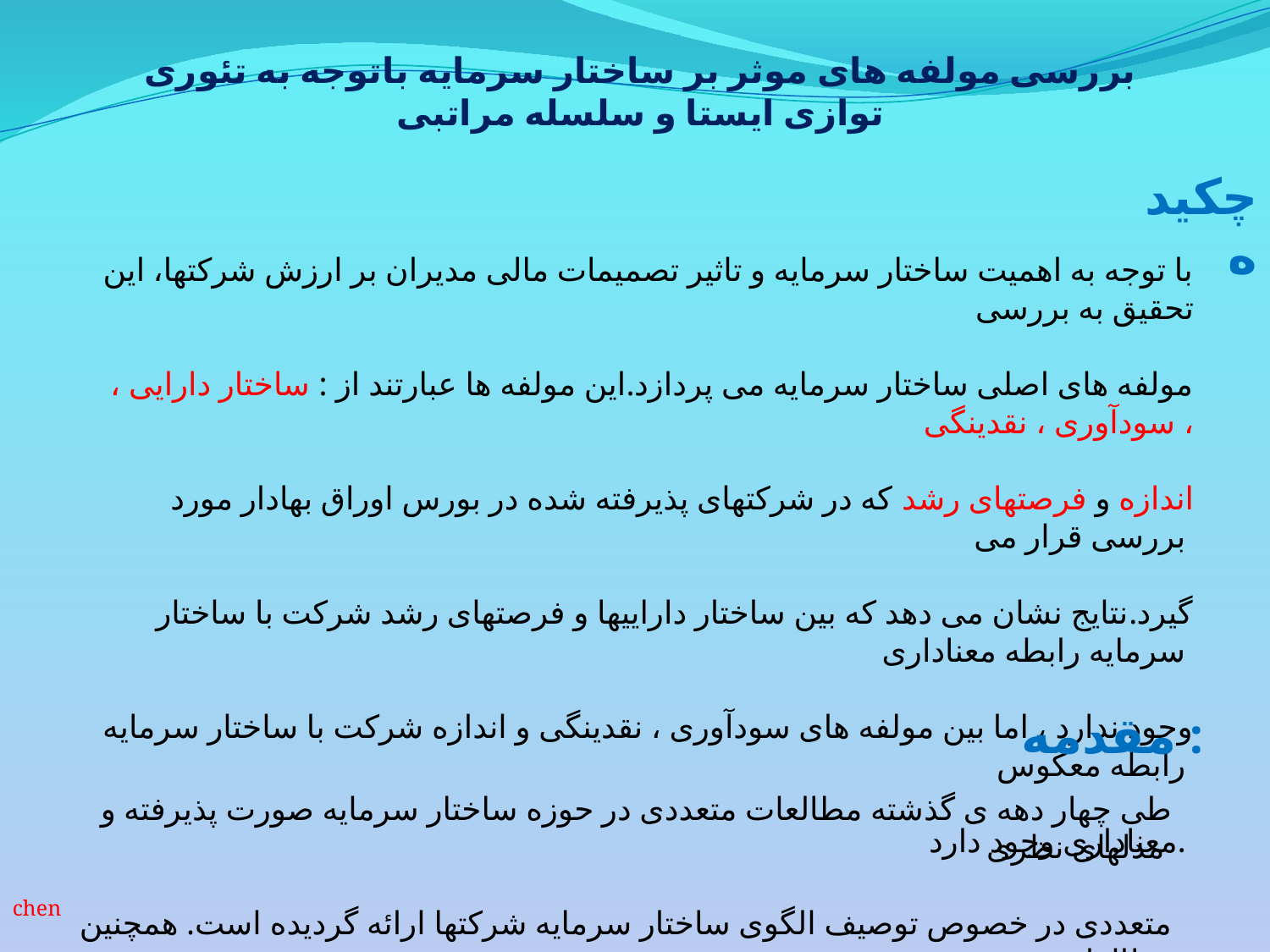

بررسی مولفه های موثر بر ساختار سرمایه باتوجه به تئوری توازی ایستا و سلسله مراتبی
چکیده
با توجه به اهمیت ساختار سرمایه و تاثیر تصمیمات مالی مدیران بر ارزش شرکتها، این تحقیق به بررسی

 مولفه های اصلی ساختار سرمایه می پردازد.این مولفه ها عبارتند از : ساختار دارایی ، سودآوری ، نقدینگی ،

 اندازه و فرصتهای رشد که در شرکتهای پذیرفته شده در بورس اوراق بهادار مورد بررسی قرار می

گیرد.نتایج نشان می دهد که بین ساختار داراییها و فرصتهای رشد شرکت با ساختار سرمایه رابطه معناداری

وجود ندارد ، اما بین مولفه های سودآوری ، نقدینگی و اندازه شرکت با ساختار سرمایه رابطه معکوس

معناداری وجود دارد.
مقدمه :
طی چهار دهه ی گذشته مطالعات متعددی در حوزه ساختار سرمایه صورت پذیرفته و مدلهای نظری

متعددی در خصوص توصیف الگوی ساختار سرمایه شرکتها ارائه گردیده است. همچنین مطالعات تجربی
chen